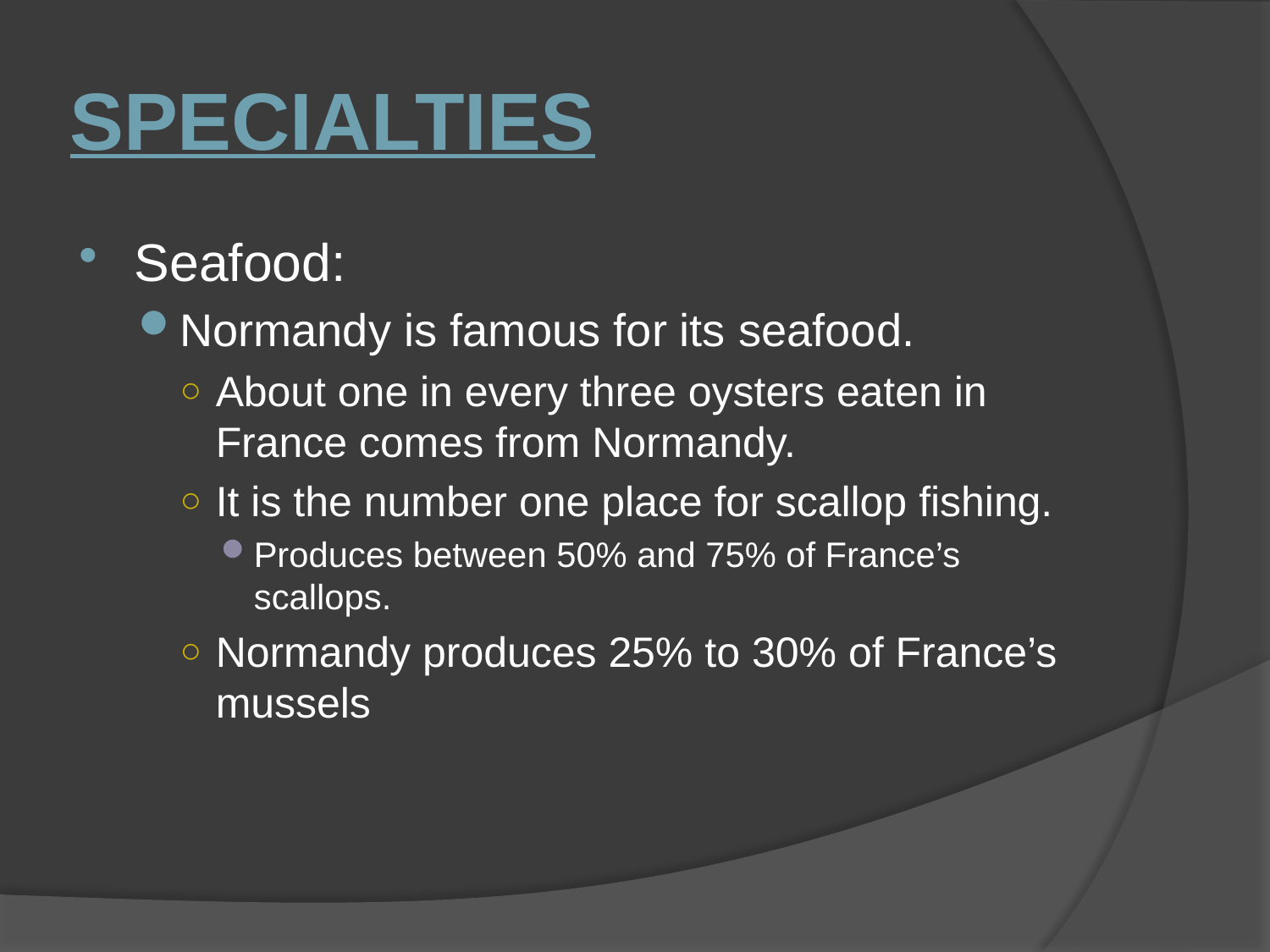

# Specialties
Seafood:
Normandy is famous for its seafood.
About one in every three oysters eaten in France comes from Normandy.
It is the number one place for scallop fishing.
Produces between 50% and 75% of France’s scallops.
Normandy produces 25% to 30% of France’s mussels